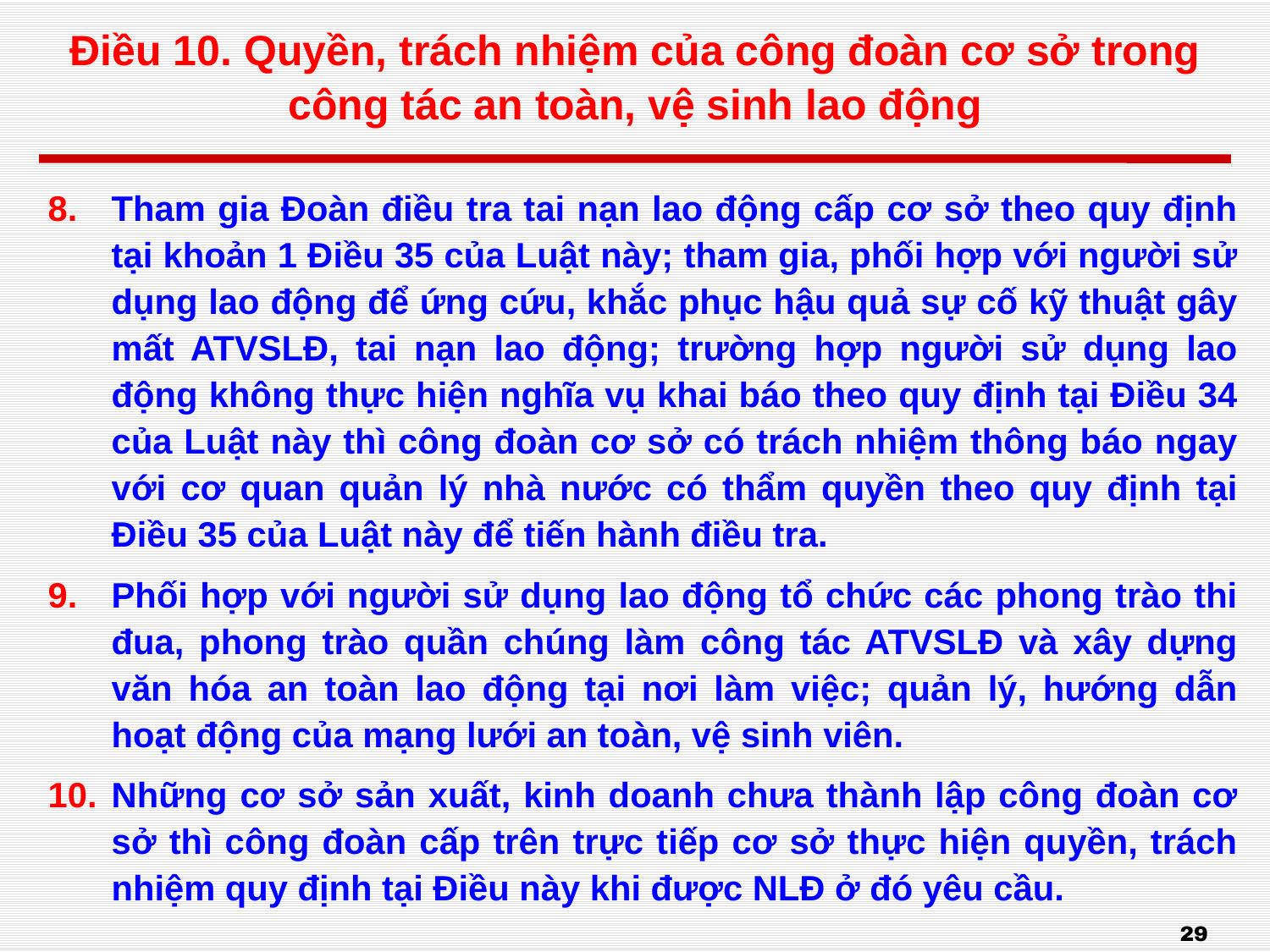

# Điều 10. Quyền, trách nhiệm của công đoàn cơ sở trong công tác an toàn, vệ sinh lao động
Tham gia Đoàn điều tra tai nạn lao động cấp cơ sở theo quy định tại khoản 1 Điều 35 của Luật này; tham gia, phối hợp với người sử dụng lao động để ứng cứu, khắc phục hậu quả sự cố kỹ thuật gây mất ATVSLĐ, tai nạn lao động; trường hợp người sử dụng lao động không thực hiện nghĩa vụ khai báo theo quy định tại Điều 34 của Luật này thì công đoàn cơ sở có trách nhiệm thông báo ngay với cơ quan quản lý nhà nước có thẩm quyền theo quy định tại Điều 35 của Luật này để tiến hành điều tra.
Phối hợp với người sử dụng lao động tổ chức các phong trào thi đua, phong trào quần chúng làm công tác ATVSLĐ và xây dựng văn hóa an toàn lao động tại nơi làm việc; quản lý, hướng dẫn hoạt động của mạng lưới an toàn, vệ sinh viên.
Những cơ sở sản xuất, kinh doanh chưa thành lập công đoàn cơ sở thì công đoàn cấp trên trực tiếp cơ sở thực hiện quyền, trách nhiệm quy định tại Điều này khi được NLĐ ở đó yêu cầu.